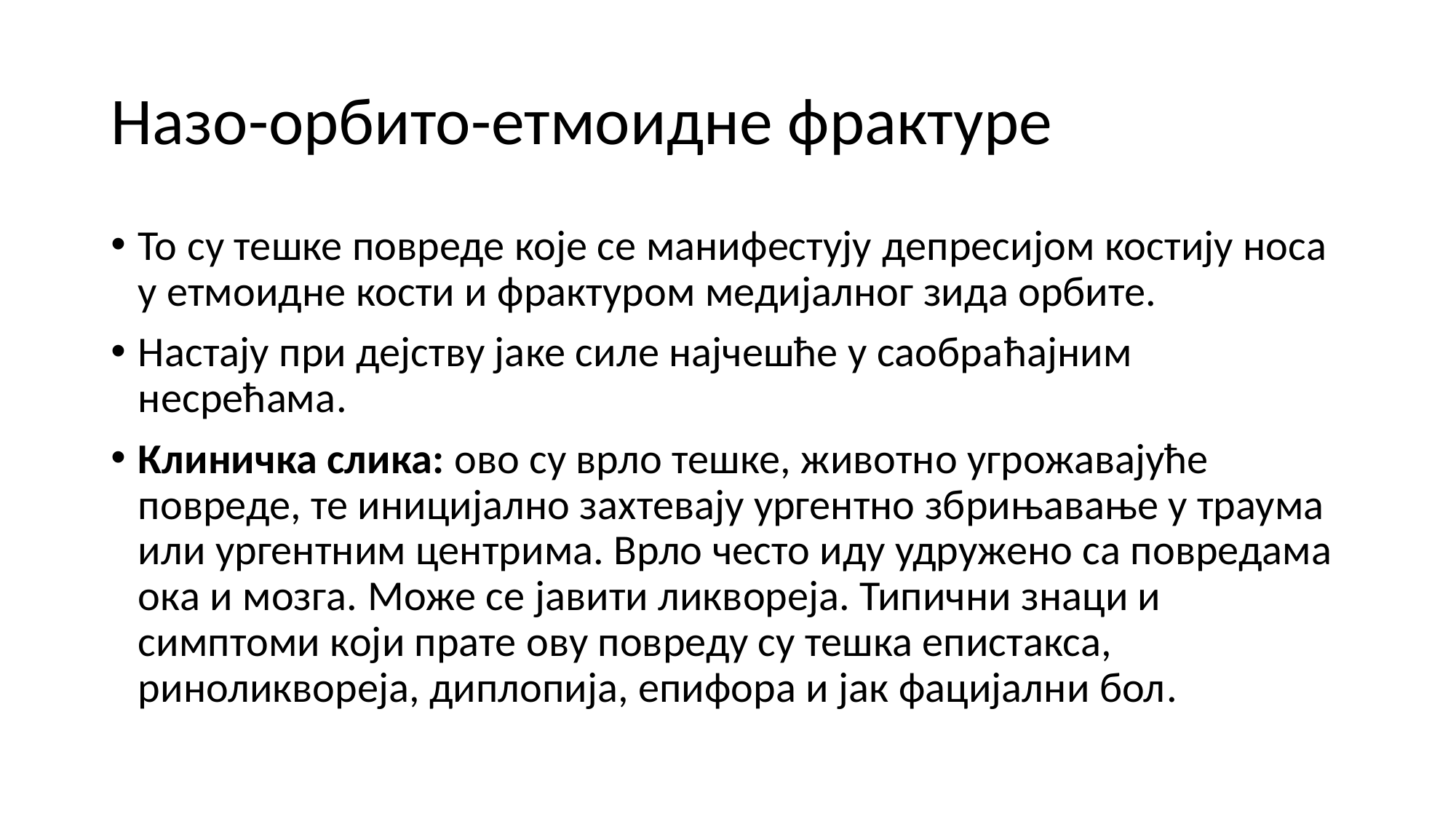

# Назо-орбито-етмоидне фрактуре
То су тешке повреде које се манифестују депресијом костију носа у етмоидне кости и фрактуром медијалног зида орбите.
Настају при дејству јаке силе најчешће у саобраћајним несрећама.
Клиничка слика: ово су врло тешке, животно угрожавајуће повреде, те иницијално захтевају ургентно збрињавање у траума или ургентним центрима. Врло често иду удружено са повредама ока и мозга. Може се јавити ликвореја. Типични знаци и симптоми који прате ову повреду су тешка епистакса, риноликвореја, диплопија, епифора и јак фацијални бол.